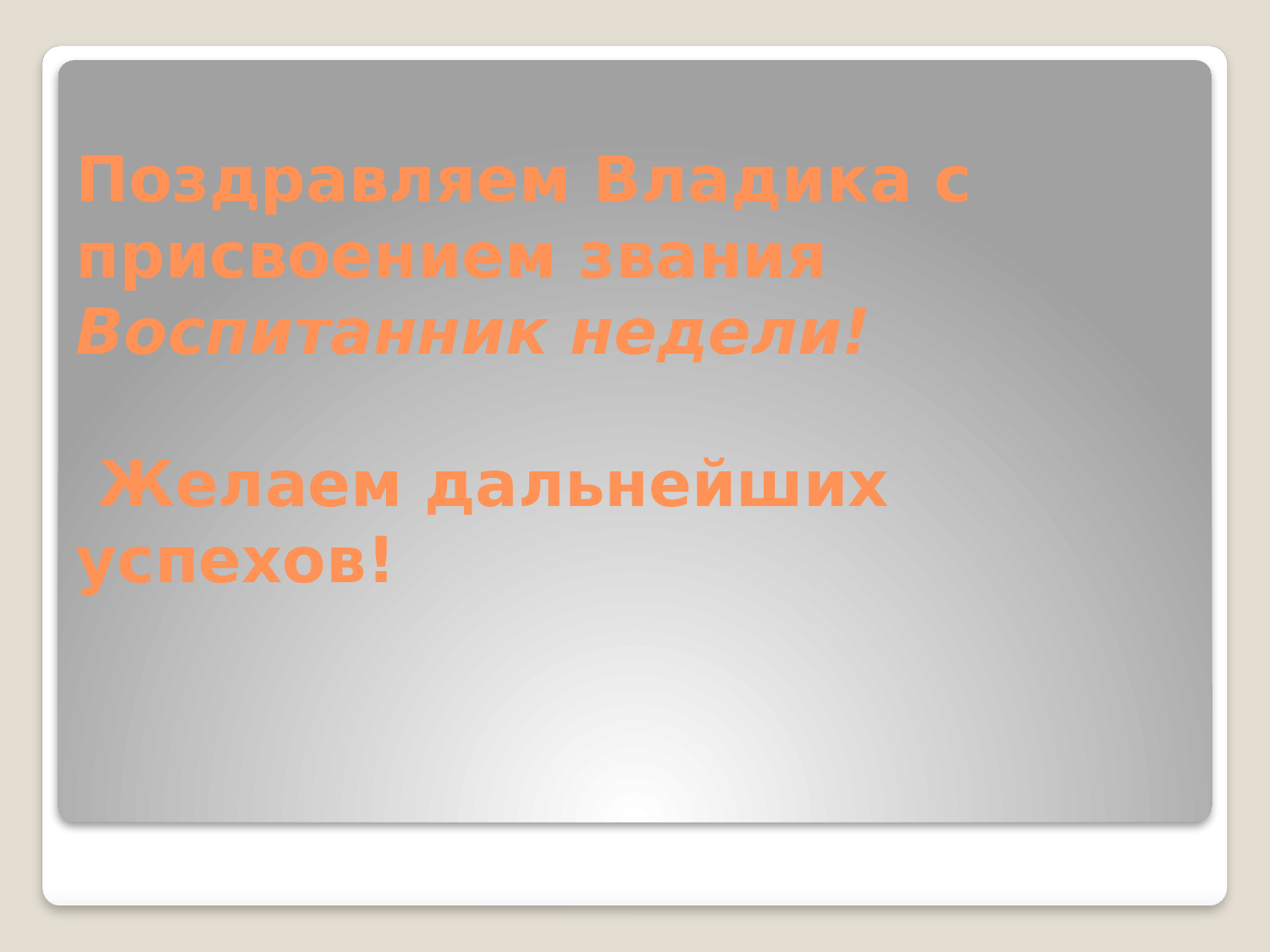

# Поздравляем Владика с присвоением звания Воспитанник недели! Желаем дальнейших успехов!